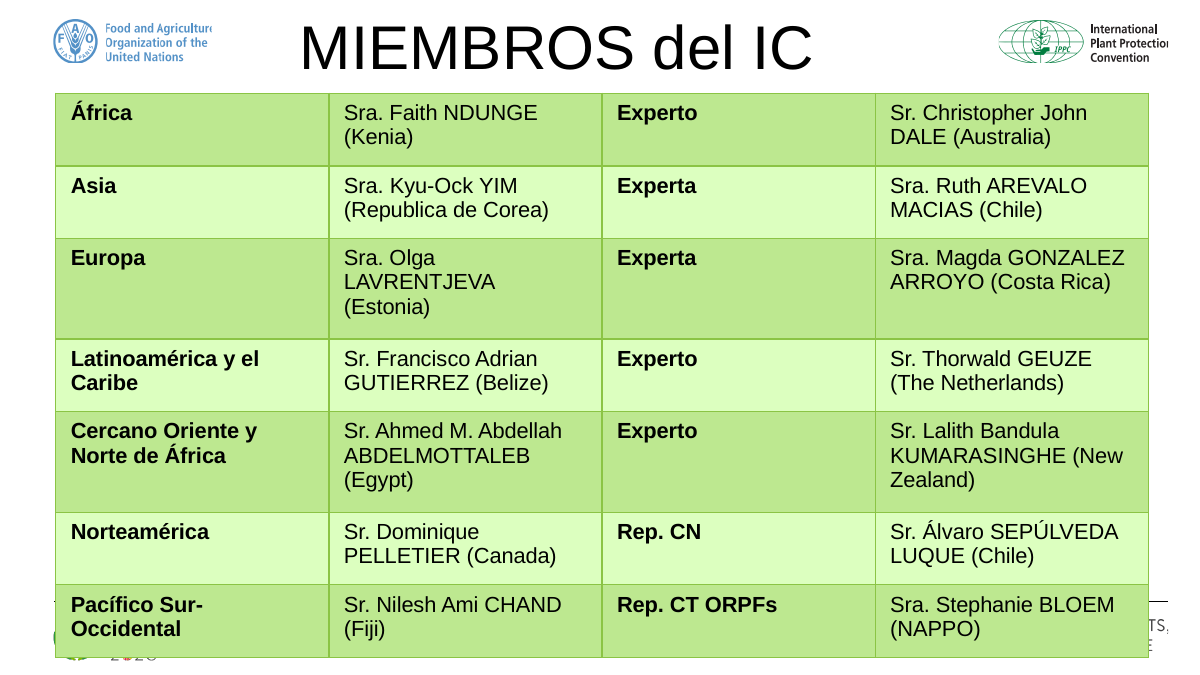

# MIEMBROS del IC
| África | Sra. Faith NDUNGE (Kenia) | Experto | Sr. Christopher John DALE (Australia) |
| --- | --- | --- | --- |
| Asia | Sra. Kyu-Ock YIM (Republica de Corea) | Experta | Sra. Ruth AREVALO MACIAS (Chile) |
| Europa | Sra. Olga LAVRENTJEVA (Estonia) | Experta | Sra. Magda GONZALEZ ARROYO (Costa Rica) |
| Latinoamérica y el Caribe | Sr. Francisco Adrian GUTIERREZ (Belize) | Experto | Sr. Thorwald GEUZE (The Netherlands) |
| Cercano Oriente y Norte de África | Sr. Ahmed M. Abdellah ABDELMOTTALEB (Egypt) | Experto | Sr. Lalith Bandula KUMARASINGHE (New Zealand) |
| Norteamérica | Sr. Dominique PELLETIER (Canada) | Rep. CN | Sr. Álvaro SEPÚLVEDA LUQUE (Chile) |
| Pacífico Sur-Occidental | Sr. Nilesh Ami CHAND (Fiji) | Rep. CT ORPFs | Sra. Stephanie BLOEM (NAPPO) |

4 of 13